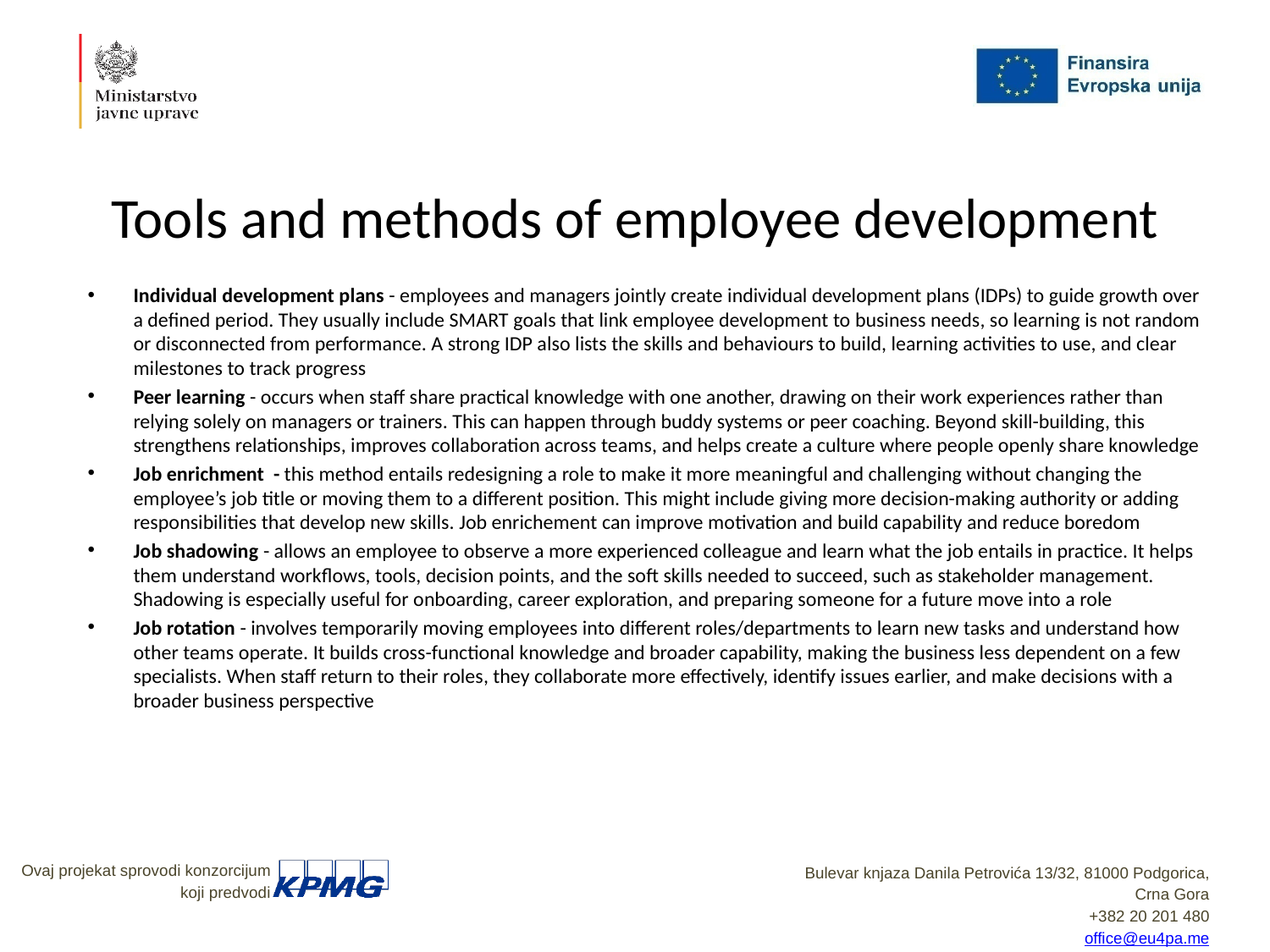

# Tools and methods of employee development

Individual development plans - employees and managers jointly create individual development plans (IDPs) to guide growth over a defined period. They usually include SMART goals that link employee development to business needs, so learning is not random or disconnected from performance. A strong IDP also lists the skills and behaviours to build, learning activities to use, and clear milestones to track progress
Peer learning - occurs when staff share practical knowledge with one another, drawing on their work experiences rather than relying solely on managers or trainers. This can happen through buddy systems or peer coaching. Beyond skill-building, this strengthens relationships, improves collaboration across teams, and helps create a culture where people openly share knowledge
Job enrichment  - this method entails redesigning a role to make it more meaningful and challenging without changing the employee’s job title or moving them to a different position. This might include giving more decision-making authority or adding responsibilities that develop new skills. Job enrichement can improve motivation and build capability and reduce boredom
Job shadowing - allows an employee to observe a more experienced colleague and learn what the job entails in practice. It helps them understand workflows, tools, decision points, and the soft skills needed to succeed, such as stakeholder management. Shadowing is especially useful for onboarding, career exploration, and preparing someone for a future move into a role
Job rotation - involves temporarily moving employees into different roles/departments to learn new tasks and understand how other teams operate. It builds cross-functional knowledge and broader capability, making the business less dependent on a few specialists. When staff return to their roles, they collaborate more effectively, identify issues earlier, and make decisions with a broader business perspective